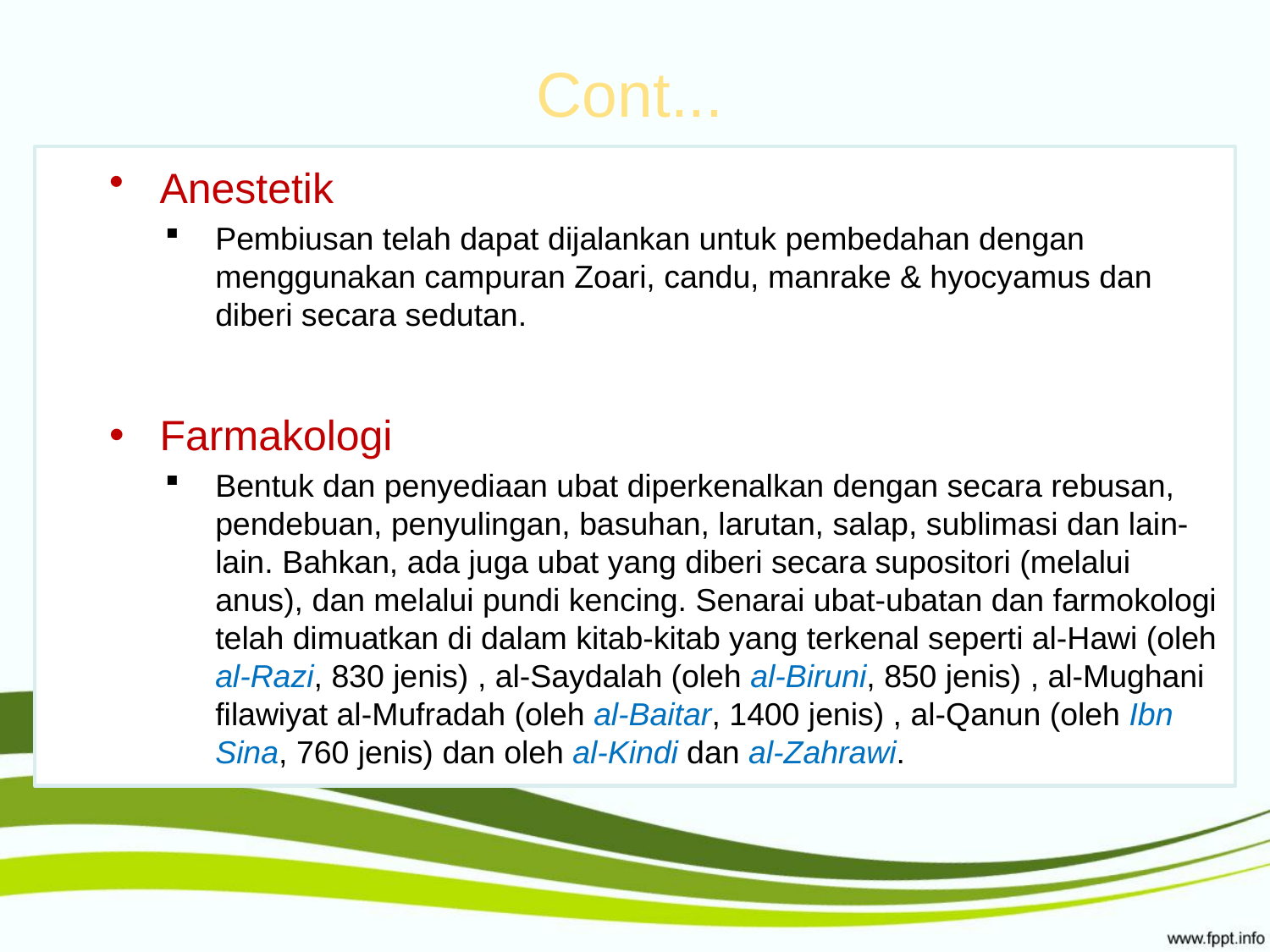

# Cont...
Anestetik
Pembiusan telah dapat dijalankan untuk pembedahan dengan menggunakan campuran Zoari, candu, manrake & hyocyamus dan diberi secara sedutan.

Farmakologi
Bentuk dan penyediaan ubat diperkenalkan dengan secara rebusan, pendebuan, penyulingan, basuhan, larutan, salap, sublimasi dan lain-lain. Bahkan, ada juga ubat yang diberi secara supositori (melalui anus), dan melalui pundi kencing. Senarai ubat-ubatan dan farmokologi telah dimuatkan di dalam kitab-kitab yang terkenal seperti al-Hawi (oleh al-Razi, 830 jenis) , al-Saydalah (oleh al-Biruni, 850 jenis) , al-Mughani filawiyat al-Mufradah (oleh al-Baitar, 1400 jenis) , al-Qanun (oleh Ibn Sina, 760 jenis) dan oleh al-Kindi dan al-Zahrawi.